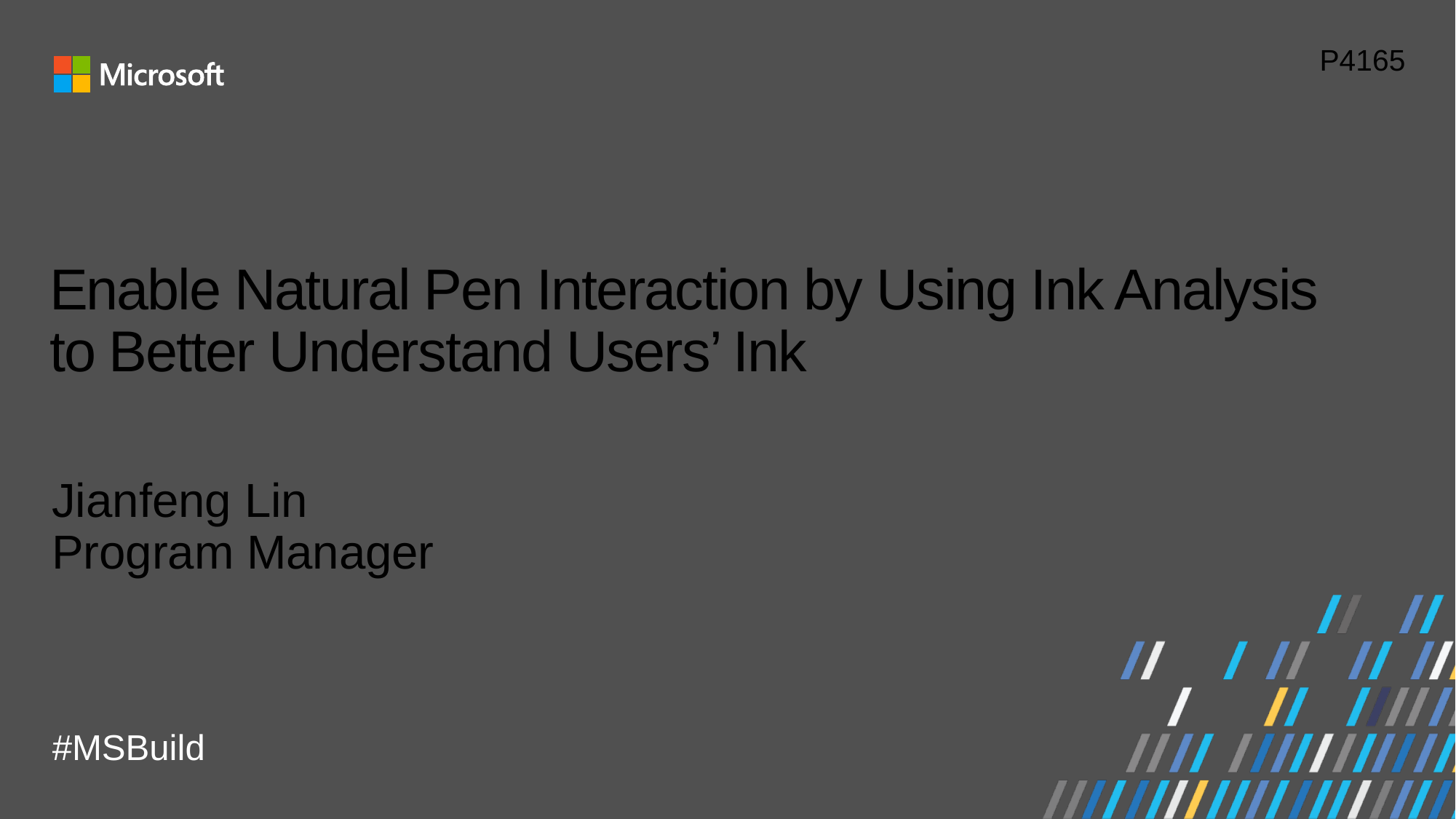

P4165
# Enable Natural Pen Interaction by Using Ink Analysis to Better Understand Users’ Ink
Jianfeng Lin
Program Manager